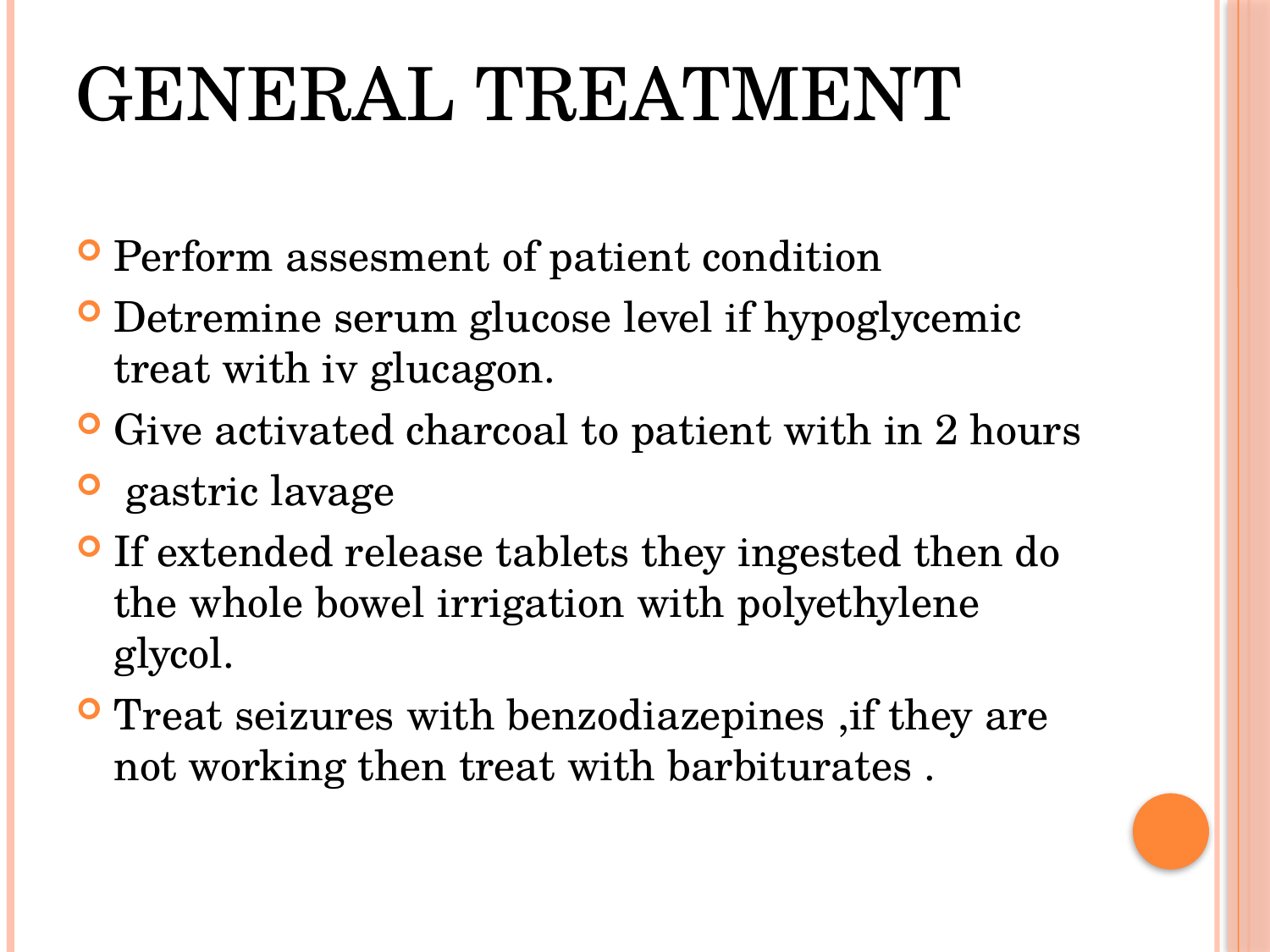

# GENERAL Treatment
Perform assesment of patient condition
Detremine serum glucose level if hypoglycemic treat with iv glucagon.
Give activated charcoal to patient with in 2 hours
 gastric lavage
If extended release tablets they ingested then do the whole bowel irrigation with polyethylene glycol.
Treat seizures with benzodiazepines ,if they are not working then treat with barbiturates .